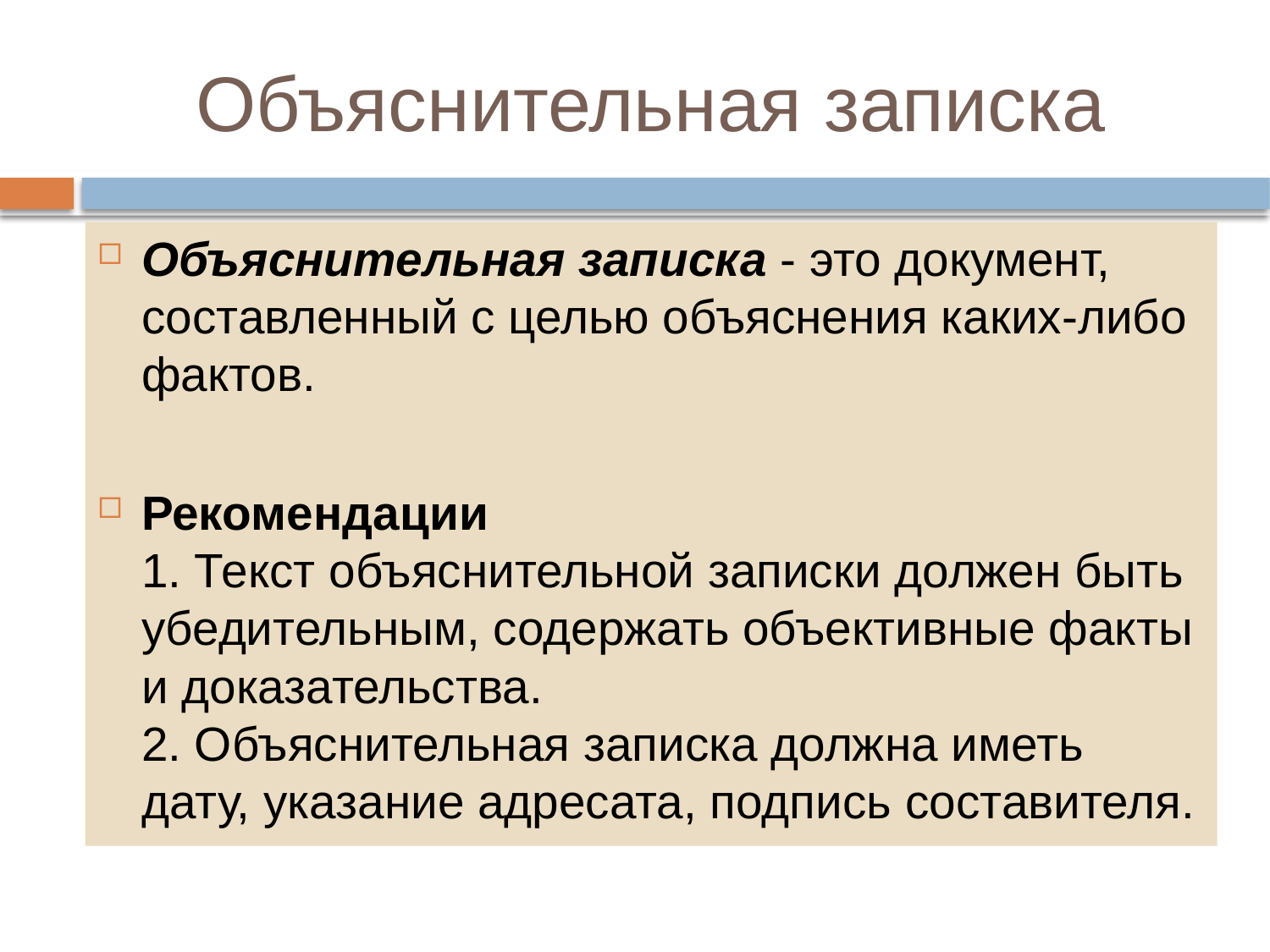

# Объяснительная записка
Объяснительная записка - это документ, составленный с целью объяснения каких-либо фактов.

Рекомендации
1. Текст объяснительной записки должен быть убедительным, содержать объективные факты и доказательства.
2. Объяснительная записка должна иметь дату, указание адресата, подпись составителя.